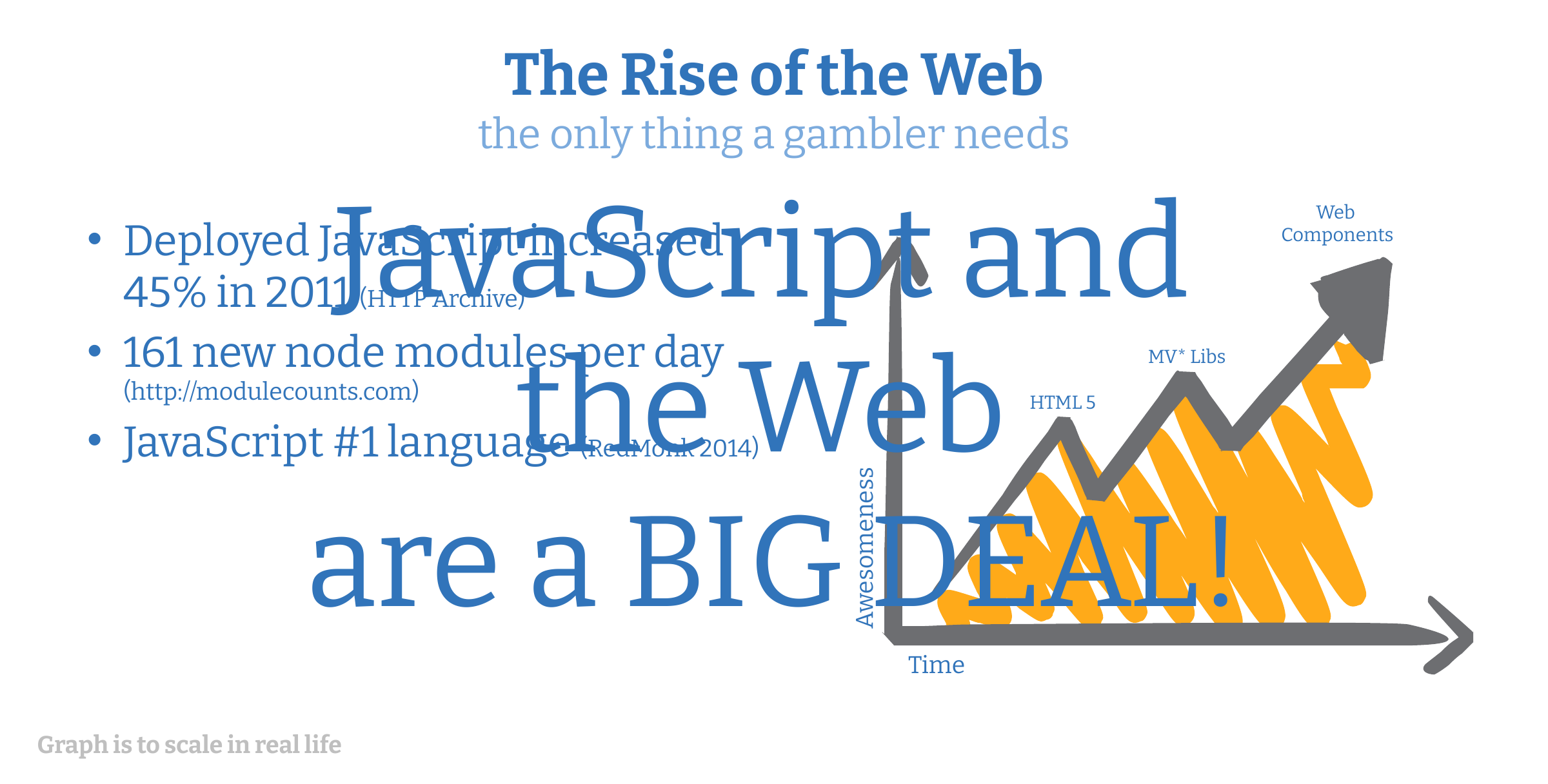

# The Rise of the Web the only thing a gambler needs
JavaScript and
the Web
are a BIG DEAL!
Web
Components
Deployed JavaScript increased 45% in 2011 (HTTP Archive)
161 new node modules per day (http://modulecounts.com)
JavaScript #1 language (RedMonk 2014)

MV* Libs
HTML 5
Awesomeness
Time
Graph is to scale in real life